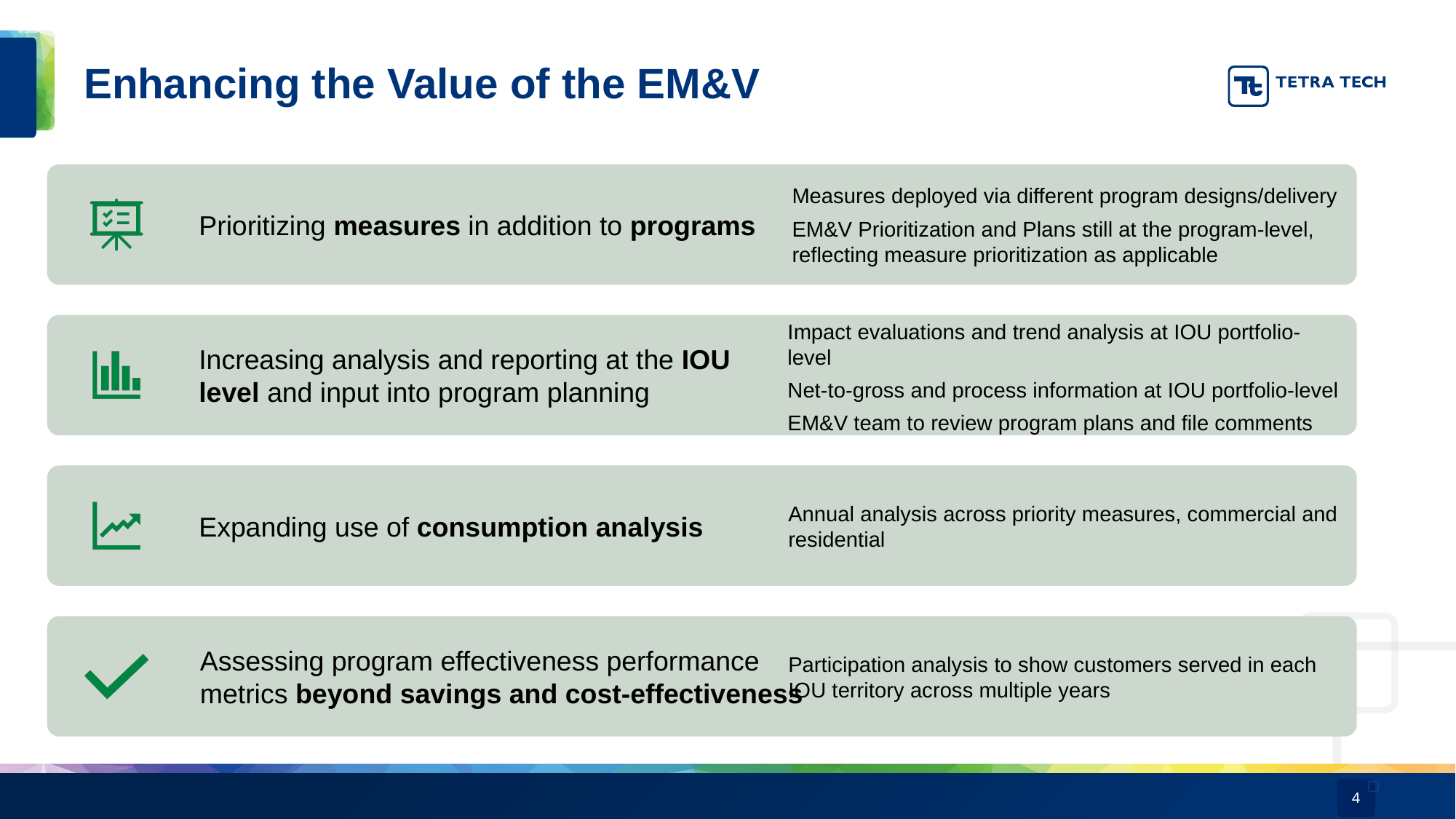

# Enhancing the Value of the EM&V
Prioritizing measures in addition to programs
Measures deployed via different program designs/delivery
EM&V Prioritization and Plans still at the program-level, reflecting measure prioritization as applicable
Increasing analysis and reporting at the IOU level and input into program planning
Impact evaluations and trend analysis at IOU portfolio-level
Net-to-gross and process information at IOU portfolio-level
EM&V team to review program plans and file comments
Expanding use of consumption analysis
Annual analysis across priority measures, commercial and residential
Assessing program effectiveness performance metrics beyond savings and cost-effectiveness
Participation analysis to show customers served in each IOU territory across multiple years
4